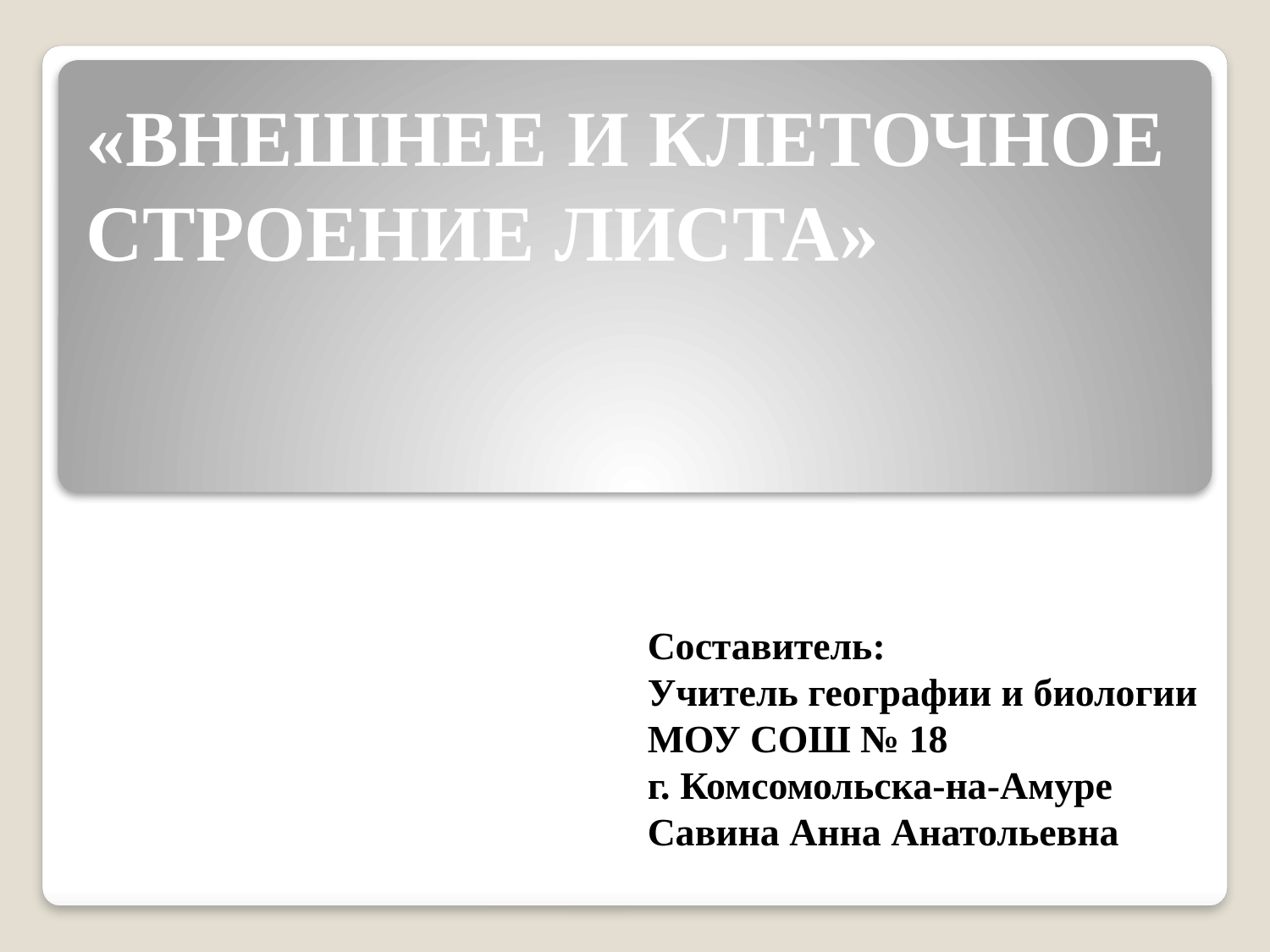

# «ВНЕШНЕЕ И КЛЕТОЧНОЕ СТРОЕНИЕ ЛИСТА»
Составитель:
Учитель географии и биологии
МОУ СОШ № 18
г. Комсомольска-на-Амуре
Савина Анна Анатольевна